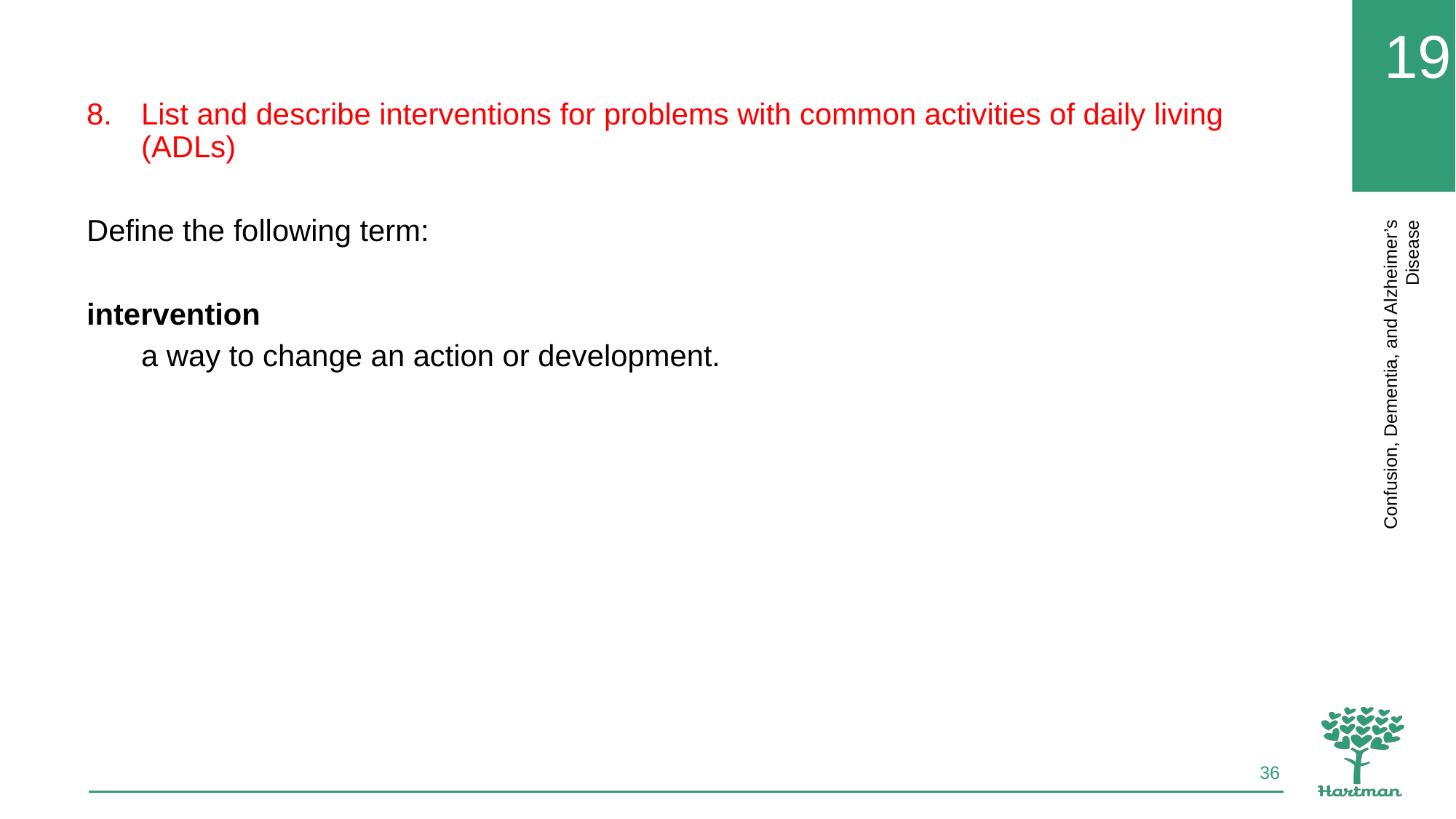

List and describe interventions for problems with common activities of daily living (ADLs)

Define the following term:

intervention
a way to change an action or development.

36